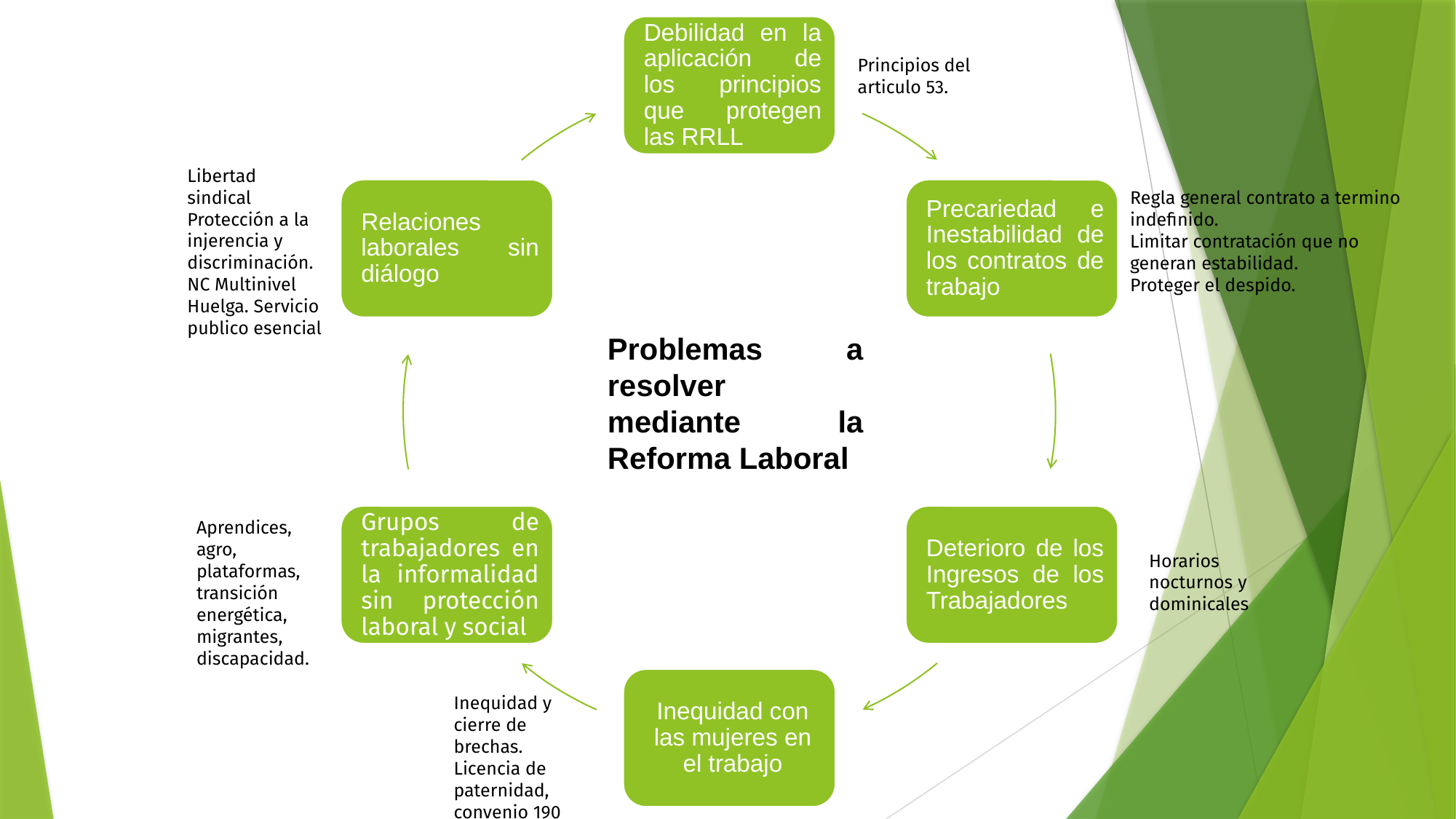

Debilidad en la aplicación de los principios que protegen las RRLL
Precariedad e Inestabilidad de los contratos de trabajo
Deterioro de los Ingresos de los Trabajadores
Inequidad con las mujeres en el trabajo
Grupos de trabajadores en la informalidad sin protección laboral y social
Relaciones laborales sin diálogo
Principios del articulo 53.
Libertad sindical
Protección a la injerencia y discriminación.
NC Multinivel
Huelga. Servicio publico esencial
Regla general contrato a termino indefinido.
Limitar contratación que no generan estabilidad.
Proteger el despido.
Problemas a resolver mediante la Reforma Laboral
Aprendices, agro, plataformas, transición energética, migrantes, discapacidad.
Horarios nocturnos y dominicales
Inequidad y cierre de brechas.
Licencia de paternidad, convenio 190